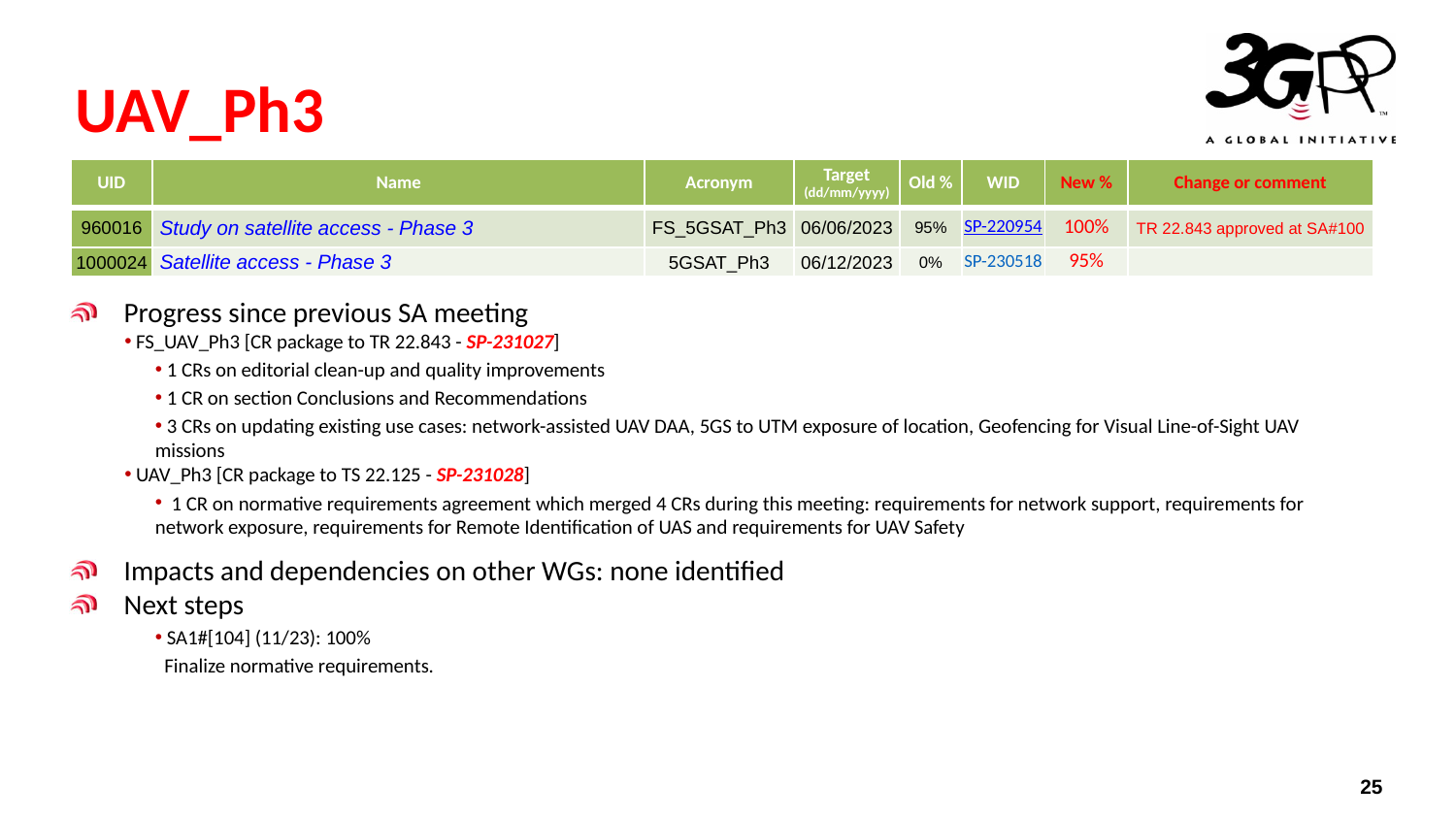

# UAV_Ph3
| UID | Name | Acronym | Target (dd/mm/yyyy) | Old % | WID | New % | Change or comment |
| --- | --- | --- | --- | --- | --- | --- | --- |
| 960016 | Study on satellite access - Phase 3 | FS\_5GSAT\_Ph3 | 06/06/2023 | 95% | SP-220954 | 100% | TR 22.843 approved at SA#100 |
| 1000024 | Satellite access - Phase 3 | 5GSAT\_Ph3 | 06/12/2023 | 0% | SP-230518 | 95% |  |
Progress since previous SA meeting
 FS_UAV_Ph3 [CR package to TR 22.843 - SP-231027]
 1 CRs on editorial clean-up and quality improvements
 1 CR on section Conclusions and Recommendations
 3 CRs on updating existing use cases: network-assisted UAV DAA, 5GS to UTM exposure of location, Geofencing for Visual Line-of-Sight UAV missions
 UAV_Ph3 [CR package to TS 22.125 - SP-231028]
  1 CR on normative requirements agreement which merged 4 CRs during this meeting: requirements for network support, requirements for network exposure, requirements for Remote Identification of UAS and requirements for UAV Safety

Impacts and dependencies on other WGs: none identified
Next steps
 SA1#[104] (11/23): 100%
  Finalize normative requirements.